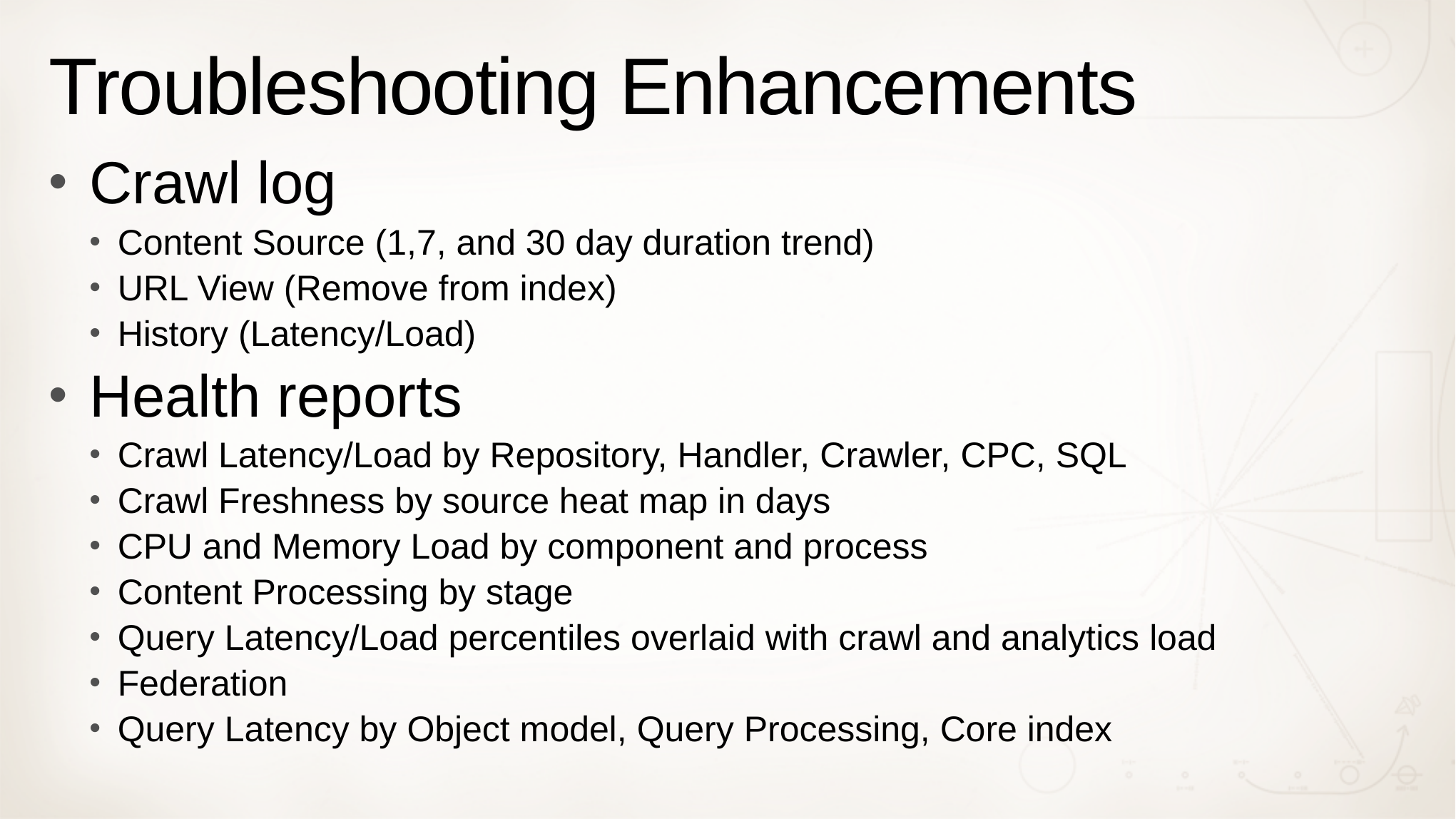

# Troubleshooting Enhancements
Crawl log
Content Source (1,7, and 30 day duration trend)
URL View (Remove from index)
History (Latency/Load)
Health reports
Crawl Latency/Load by Repository, Handler, Crawler, CPC, SQL
Crawl Freshness by source heat map in days
CPU and Memory Load by component and process
Content Processing by stage
Query Latency/Load percentiles overlaid with crawl and analytics load
Federation
Query Latency by Object model, Query Processing, Core index